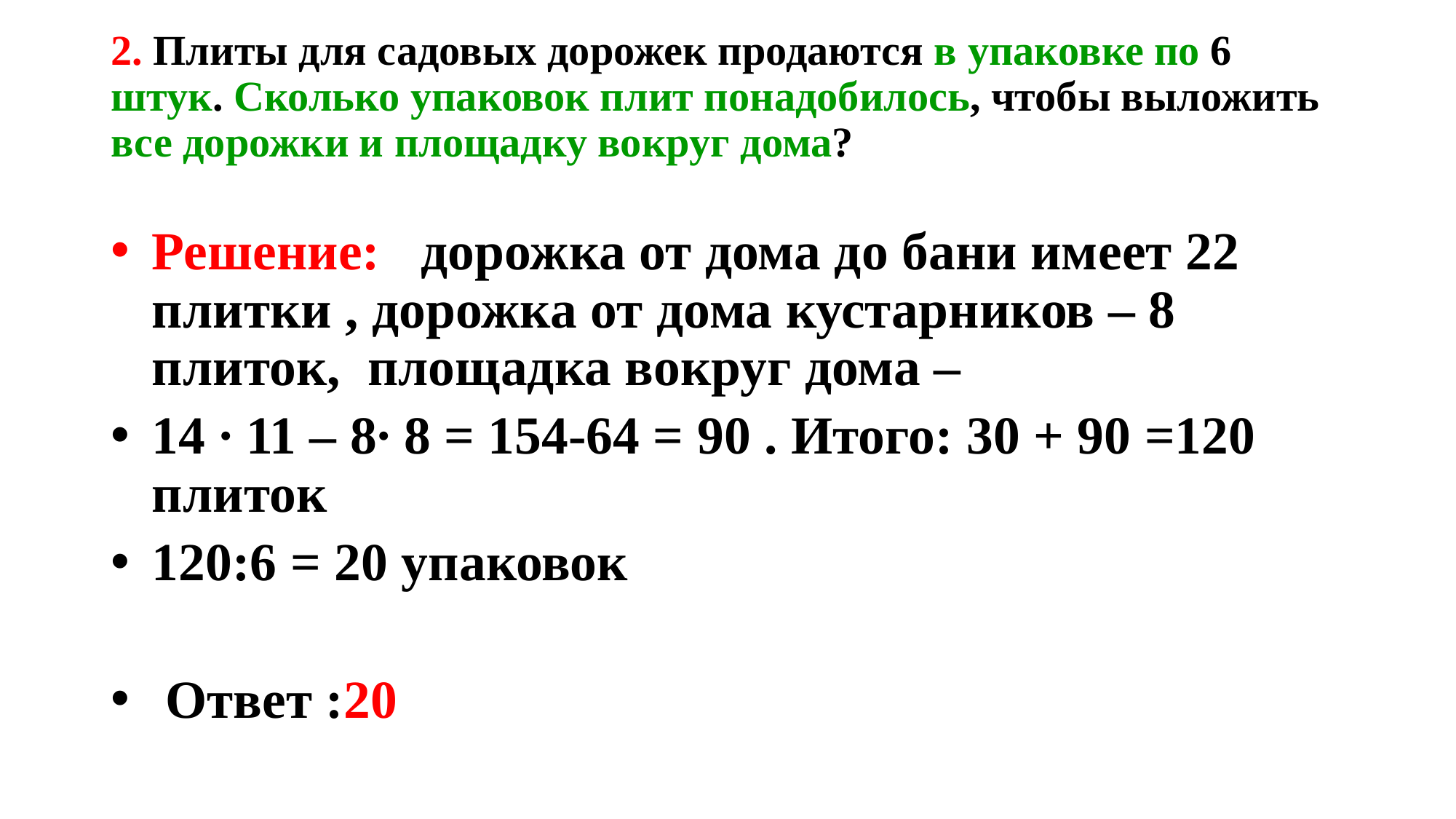

# 2. Плиты для садовых дорожек продаются в упаковке по 6 штук. Сколько упаковок плит понадобилось, чтобы выложить все дорожки и площадку вокруг дома?
Решение:   дорожка от дома до бани имеет 22 плитки , дорожка от дома кустарников – 8 плиток,  площадка вокруг дома –
14 ∙ 11 – 8∙ 8 = 154-64 = 90 . Итого: 30 + 90 =120 плиток
120:6 = 20 упаковок

 Ответ :20